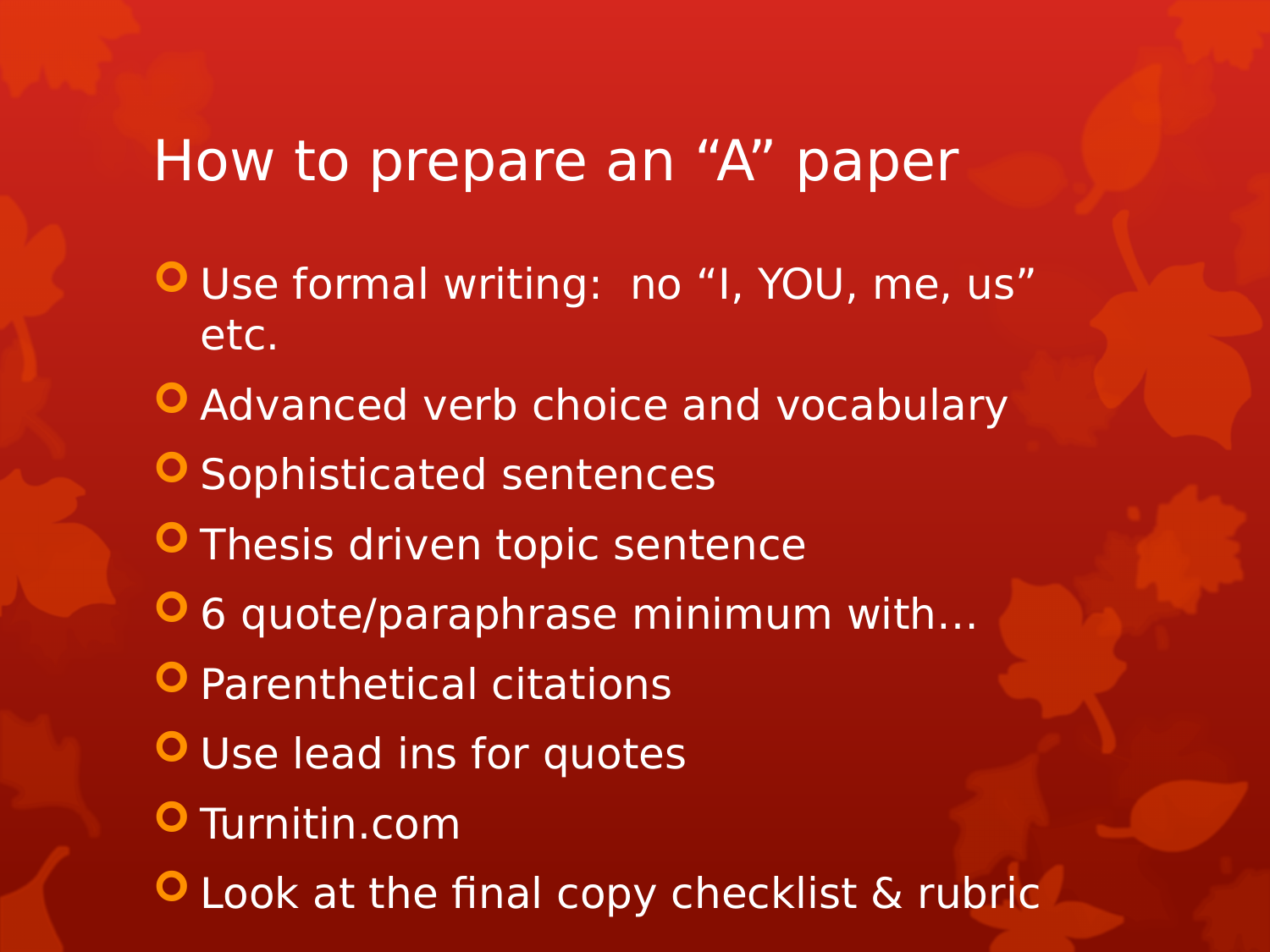

# How to prepare an “A” paper
Use formal writing:  no “I, YOU, me, us” etc.
Advanced verb choice and vocabulary
Sophisticated sentences
Thesis driven topic sentence
6 quote/paraphrase minimum with…
Parenthetical citations
Use lead ins for quotes
Turnitin.com
Look at the final copy checklist & rubric